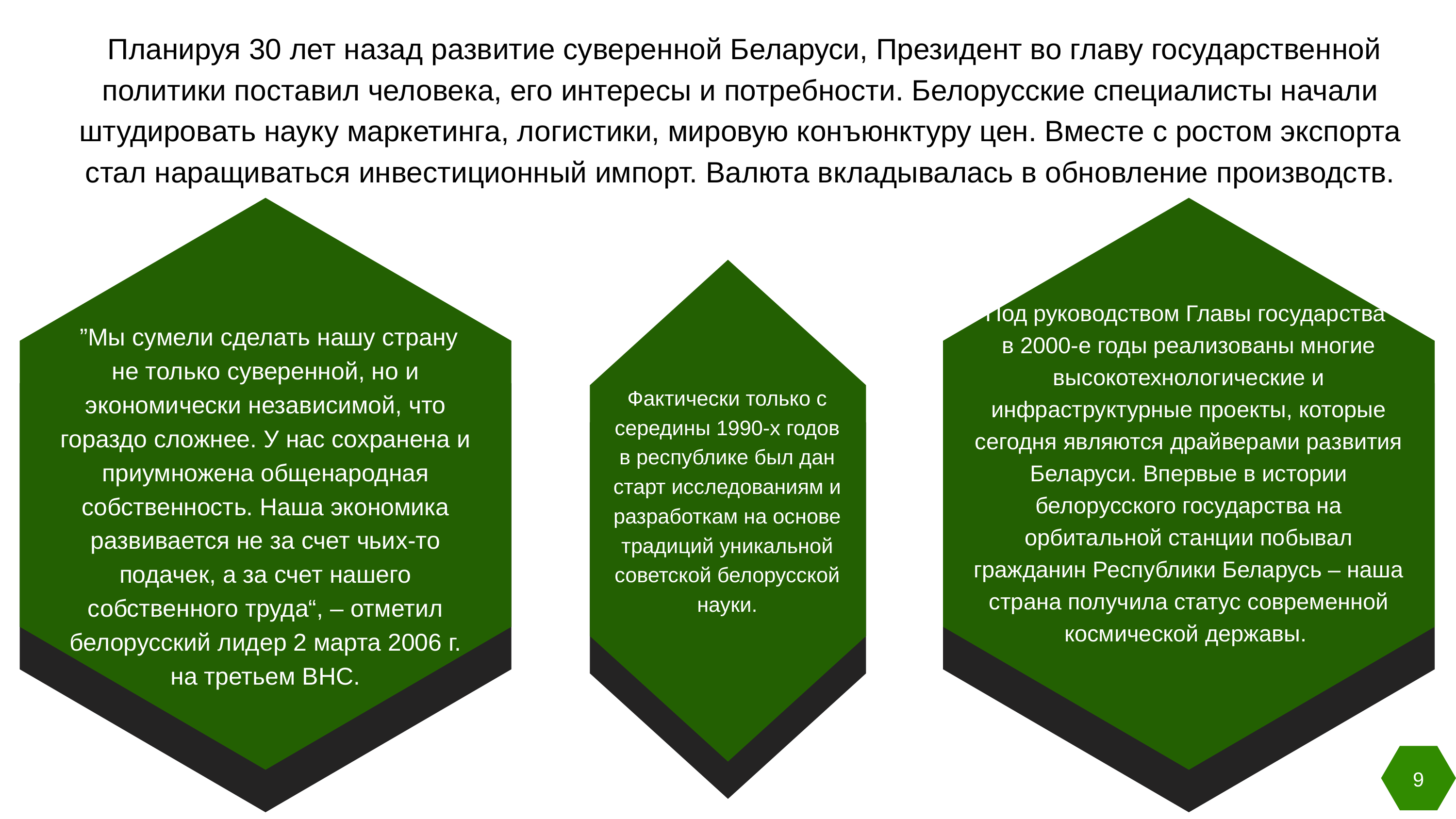

Планируя 30 лет назад развитие суверенной Беларуси, Президент во главу государственной политики поставил человека, его интересы и потребности. Белорусские специалисты начали штудировать науку маркетинга, логистики, мировую конъюнктуру цен. Вместе с ростом экспорта стал наращиваться инвестиционный импорт. Валюта вкладывалась в обновление производств.

 ”Мы сумели сделать нашу страну не только суверенной, но и экономически независимой, что гораздо сложнее. У нас сохранена и приумножена общенародная собственность. Наша экономика развивается не за счет чьих-то подачек, а за счет нашего собственного труда“, – отметил белорусский лидер 2 марта 2006 г. на третьем ВНС.

Под руководством Главы государства
в 2000-е годы реализованы многие высокотехнологические и инфраструктурные проекты, которые сегодня являются драйверами развития Беларуси. Впервые в истории белорусского государства на орбитальной станции побывал гражданин Республики Беларусь – наша страна получила статус современной космической державы.

Фактически только с середины 1990-х годов в республике был дан старт исследованиям и разработкам на основе традиций уникальной советской белорусской науки.

9